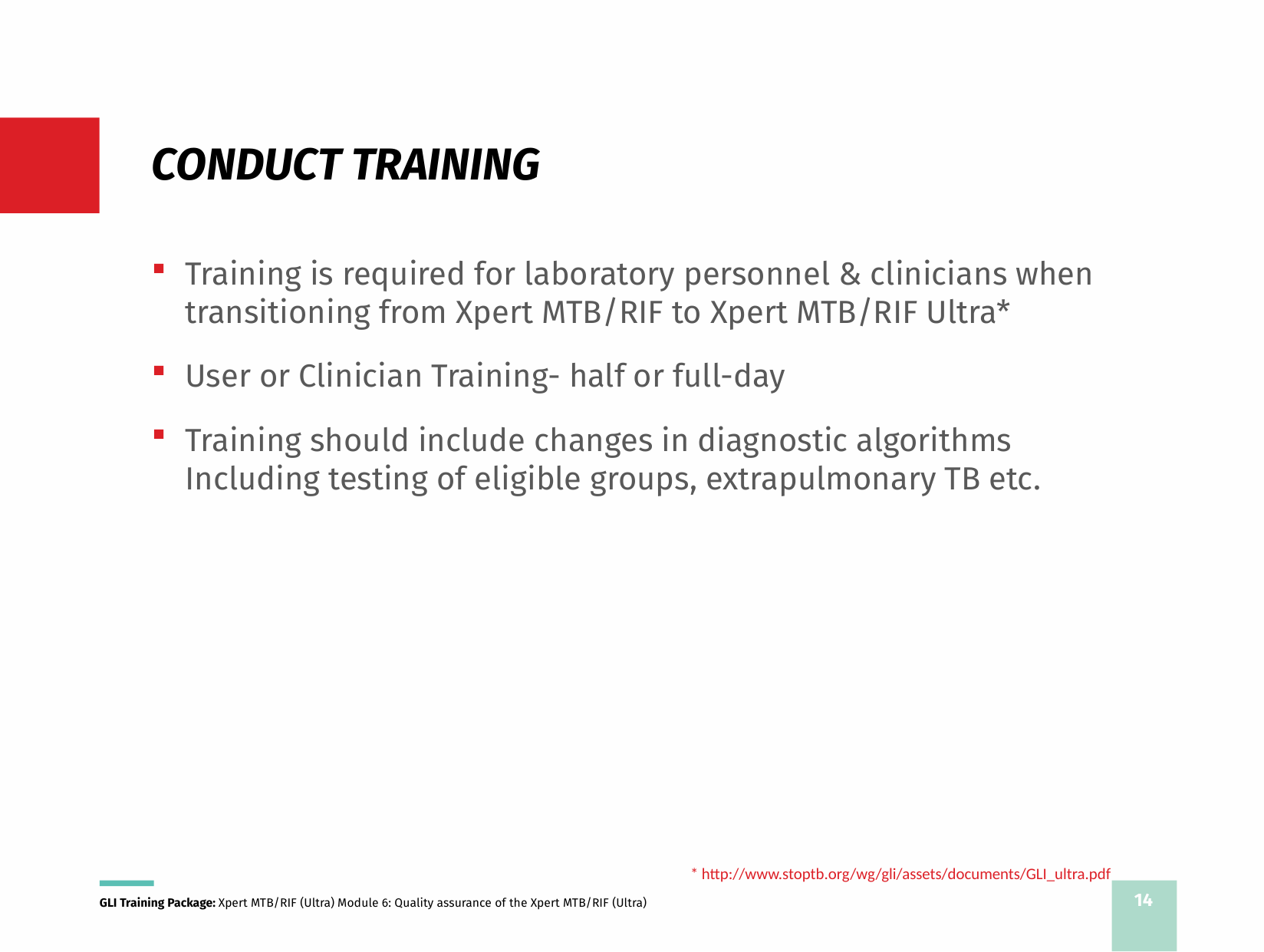

# CONDUCT TRAINING
Training is required for laboratory personnel & clinicians when transitioning from Xpert MTB/RIF to Xpert MTB/RIF Ultra*
User or Clinician Training- half or full-day
Training should include changes in diagnostic algorithms Including testing of eligible groups, extrapulmonary TB etc.

* http://www.stoptb.org/wg/gli/assets/documents/GLI_ultra.pdf